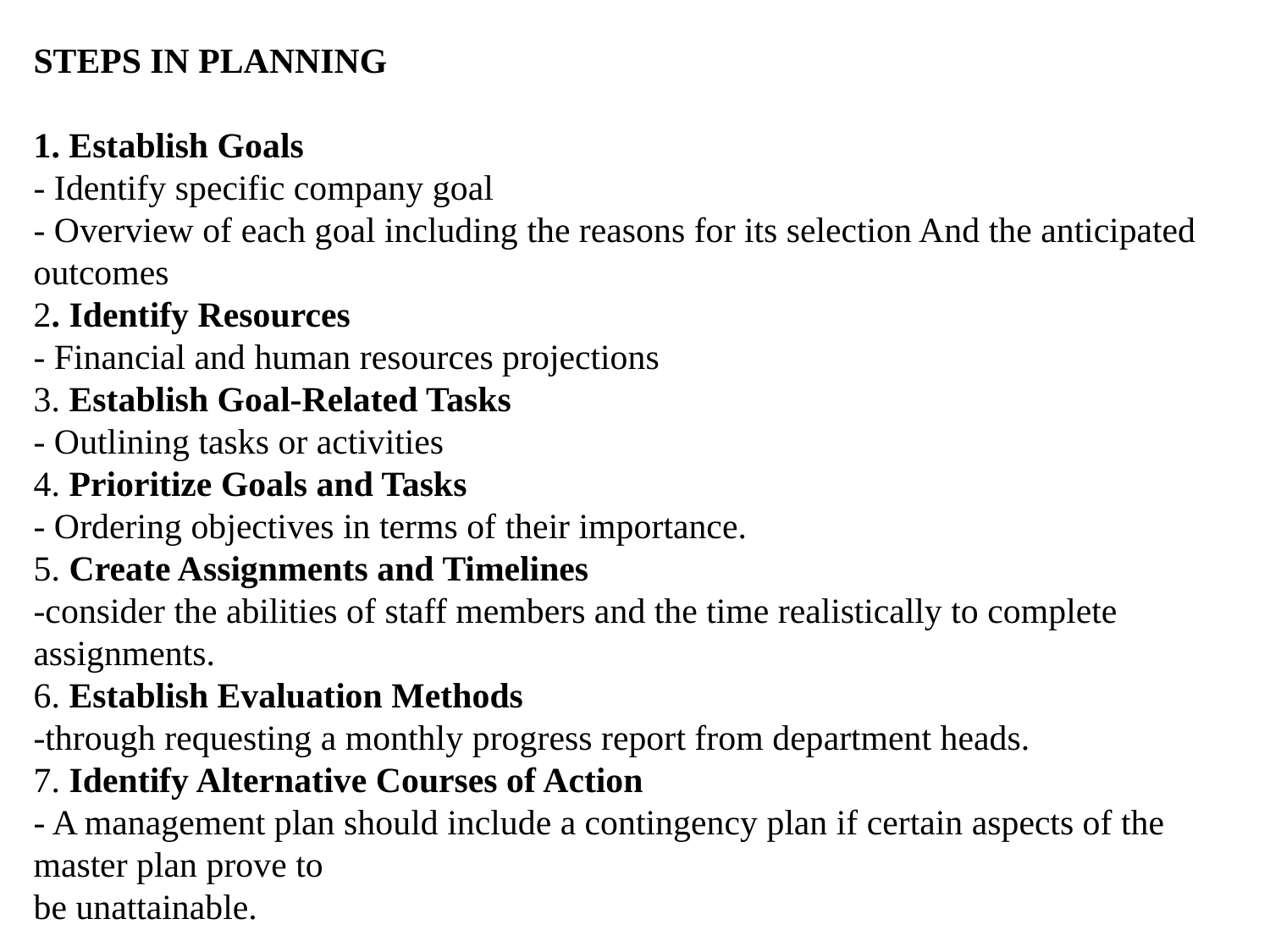

STEPS IN PLANNING

1. Establish Goals
- Identify specific company goal
- Overview of each goal including the reasons for its selection And the anticipated outcomes
2. Identify Resources
- Financial and human resources projections
3. Establish Goal-Related Tasks
- Outlining tasks or activities
4. Prioritize Goals and Tasks
- Ordering objectives in terms of their importance.
5. Create Assignments and Timelines
-consider the abilities of staff members and the time realistically to complete assignments.
6. Establish Evaluation Methods
-through requesting a monthly progress report from department heads.
7. Identify Alternative Courses of Action
- A management plan should include a contingency plan if certain aspects of the master plan prove to
be unattainable.